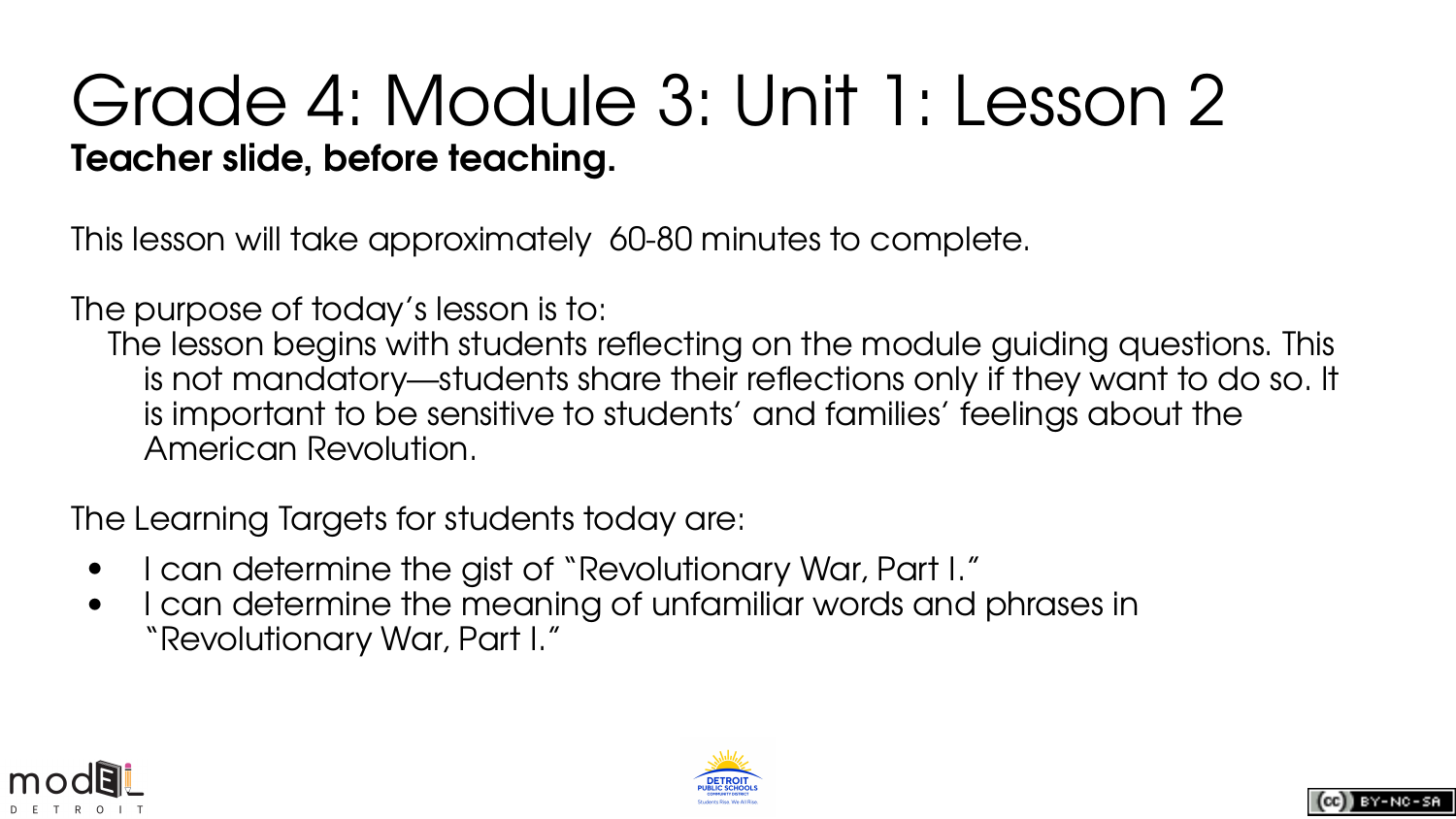

# Grade 4: Module 3: Unit 1: Lesson 2
Teacher slide, before teaching.
This lesson will take approximately  60-80 minutes to complete.

The purpose of today’s lesson is to:
The lesson begins with students reflecting on the module guiding questions. This is not mandatory—students share their reflections only if they want to do so. It is important to be sensitive to students’ and families’ feelings about the American Revolution.

The Learning Targets for students today are:
I can determine the gist of “Revolutionary War, Part I.”
I can determine the meaning of unfamiliar words and phrases in “Revolutionary War, Part I.”